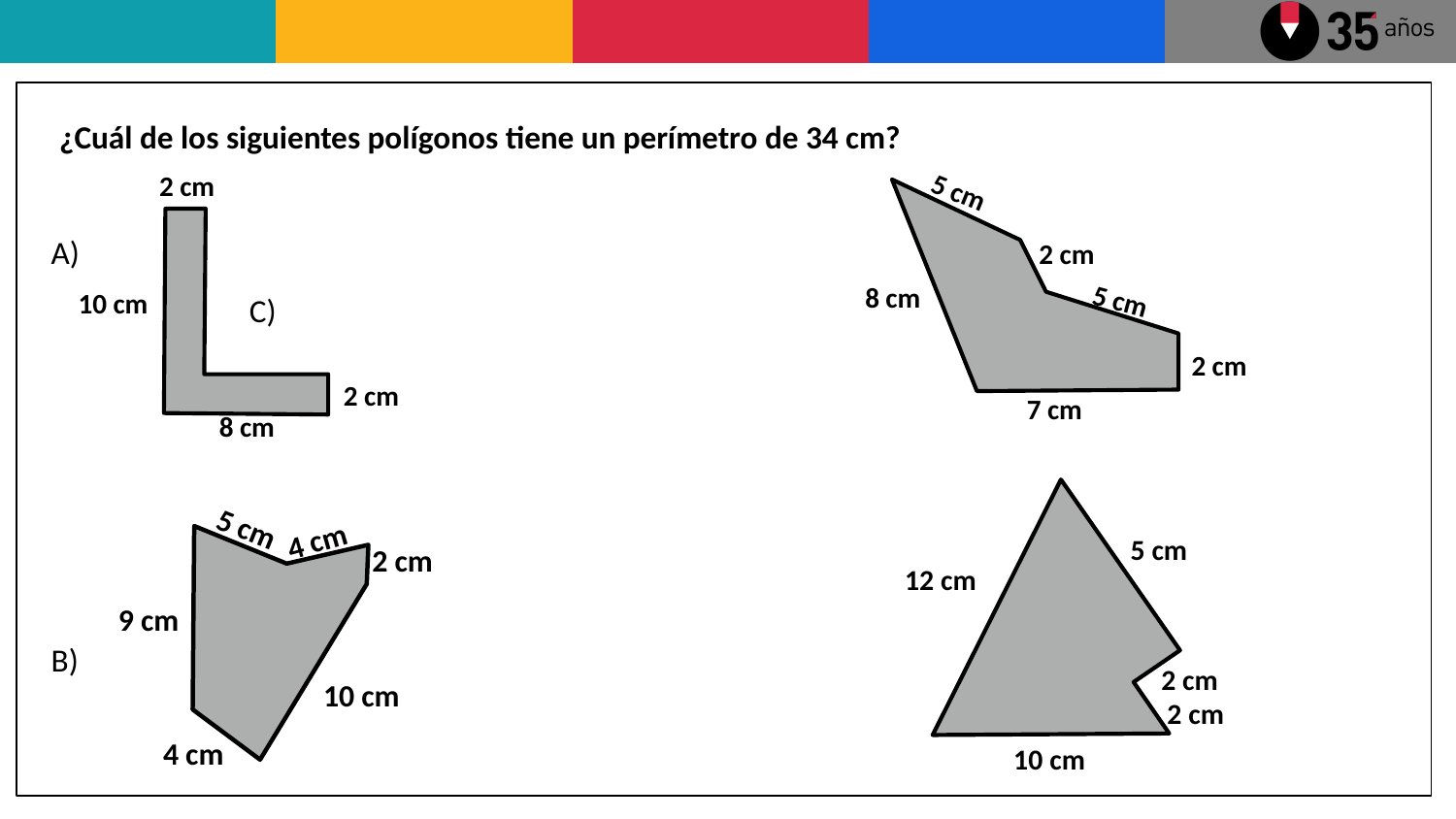

¿Cuál de los siguientes polígonos tiene un perímetro de 34 cm?

       										C)

   										D)

5 cm

2 cm
5 cm
8 cm
2 cm
7 cm
2 cm

10 cm
2 cm
8 cm

5 cm
12 cm
2 cm
2 cm
10 cm
5 cm
4 cm

2 cm
9 cm
10 cm
4 cm